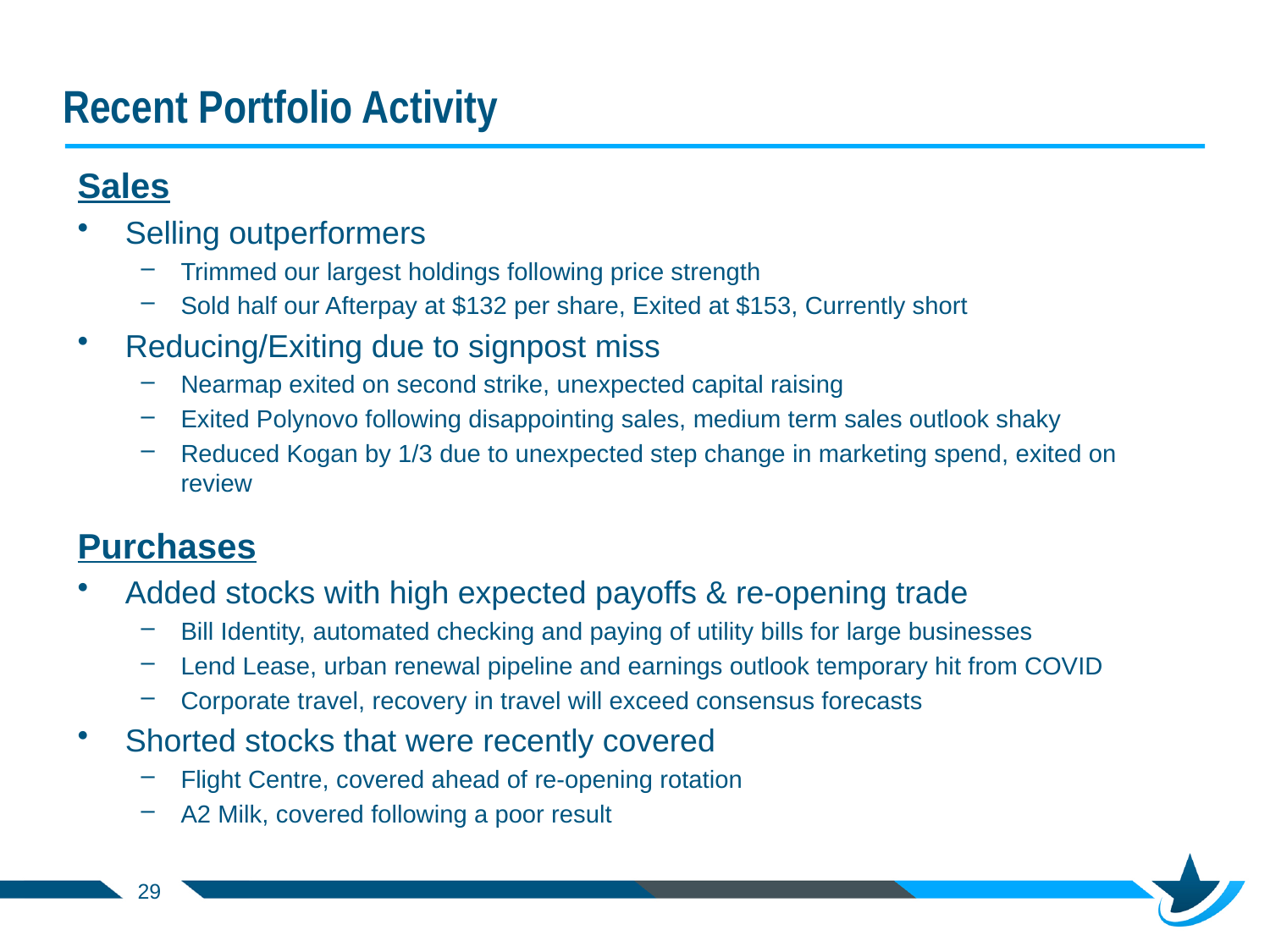

# Recent Portfolio Activity
Sales
Selling outperformers
Trimmed our largest holdings following price strength
Sold half our Afterpay at $132 per share, Exited at $153, Currently short
Reducing/Exiting due to signpost miss
Nearmap exited on second strike, unexpected capital raising
Exited Polynovo following disappointing sales, medium term sales outlook shaky
Reduced Kogan by 1/3 due to unexpected step change in marketing spend, exited on review

Purchases
Added stocks with high expected payoffs & re-opening trade
Bill Identity, automated checking and paying of utility bills for large businesses
Lend Lease, urban renewal pipeline and earnings outlook temporary hit from COVID
Corporate travel, recovery in travel will exceed consensus forecasts
Shorted stocks that were recently covered
Flight Centre, covered ahead of re-opening rotation
A2 Milk, covered following a poor result

29